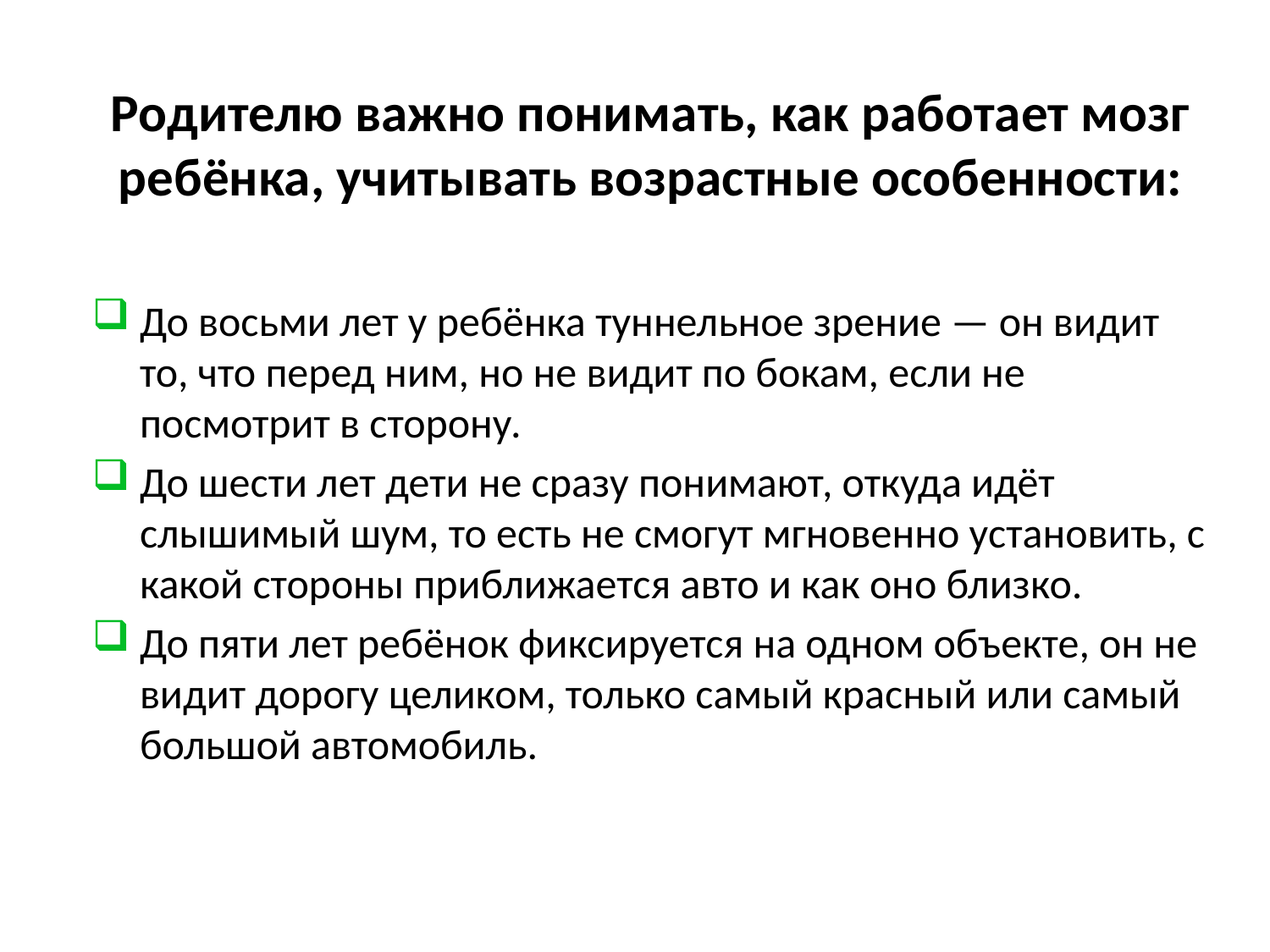

# Родителю важно понимать, как работает мозг ребёнка, учитывать возрастные особенности:
До восьми лет у ребёнка туннельное зрение — он видит то, что перед ним, но не видит по бокам, если не посмотрит в сторону.
До шести лет дети не сразу понимают, откуда идёт слышимый шум, то есть не смогут мгновенно установить, с какой стороны приближается авто и как оно близко.
До пяти лет ребёнок фиксируется на одном объекте, он не видит дорогу целиком, только самый красный или самый большой автомобиль.